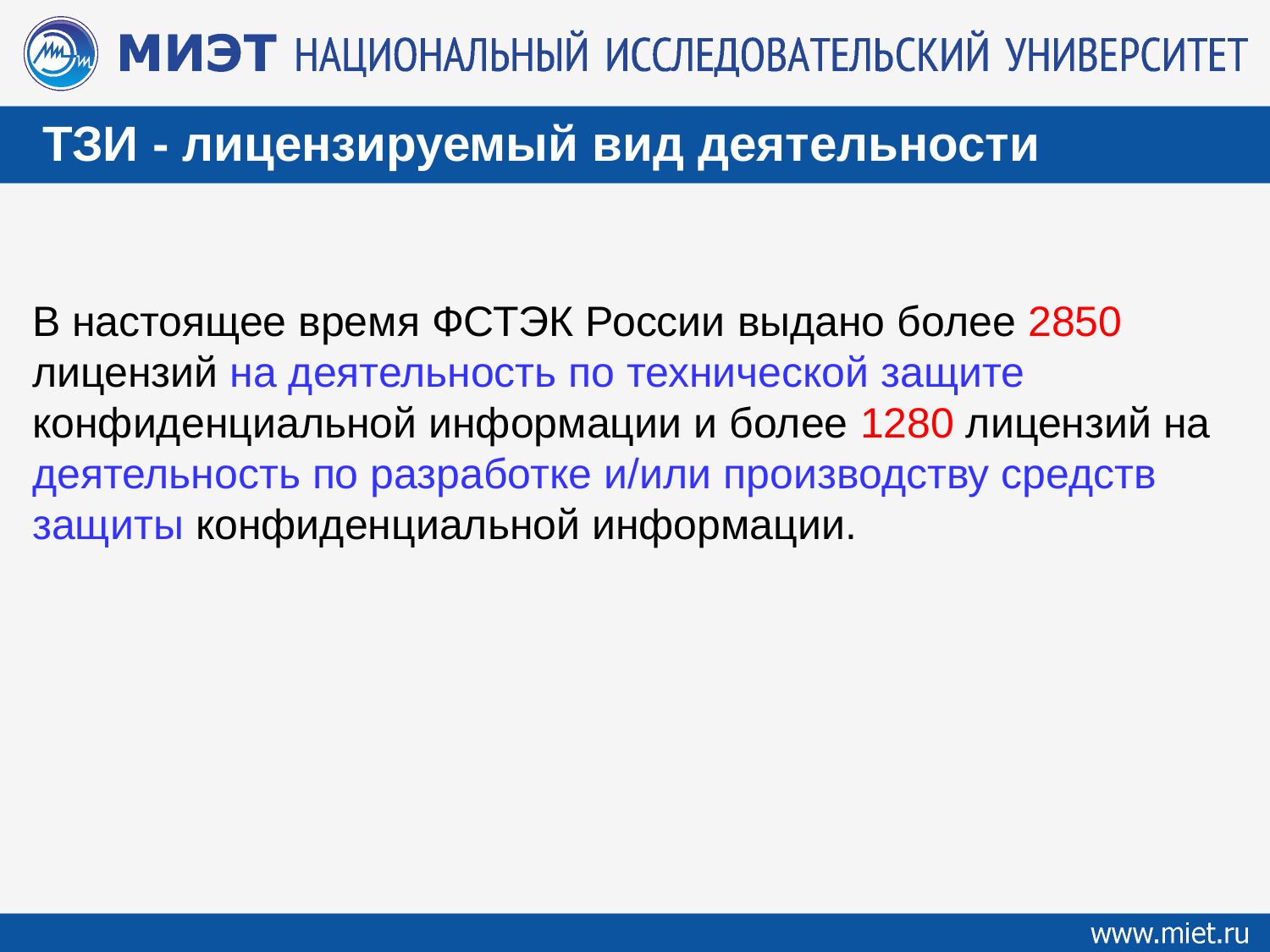

ТЗИ - лицензируемый вид деятельности
В настоящее время ФСТЭК России выдано более 2850 лицензий на деятельность по технической защите конфиденциальной информации и более 1280 лицензий на деятельность по разработке и/или производству средств защиты конфиденциальной информации.